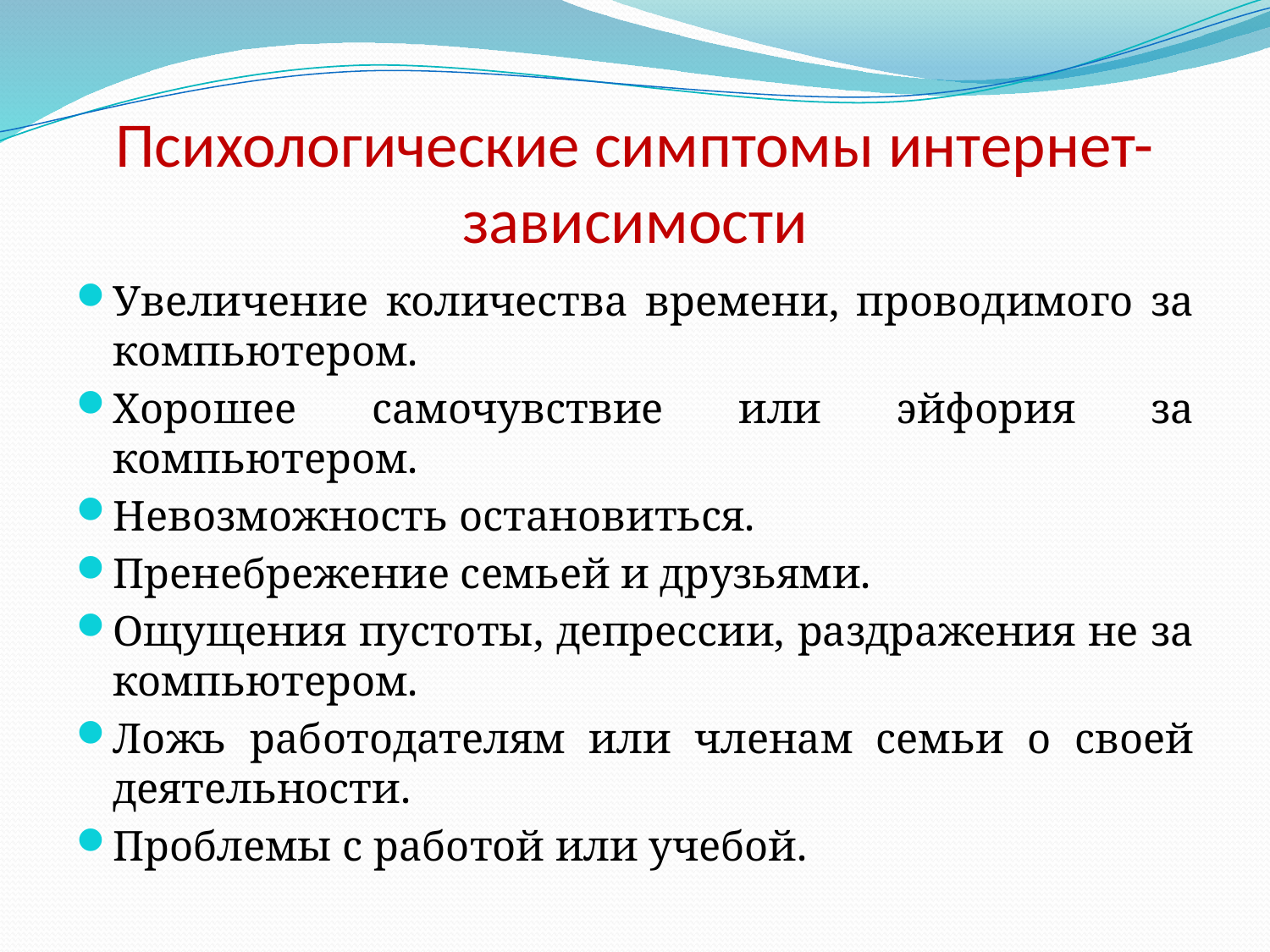

# Психологические симптомы интернет-зависимости
Увеличение количества времени, проводимого за компьютером.
Хорошее самочувствие или эйфория за компьютером.
Невозможность остановиться.
Пренебрежение семьей и друзьями.
Ощущения пустоты, депрессии, раздражения не за компьютером.
Ложь работодателям или членам семьи о своей деятельности.
Проблемы с работой или учебой.